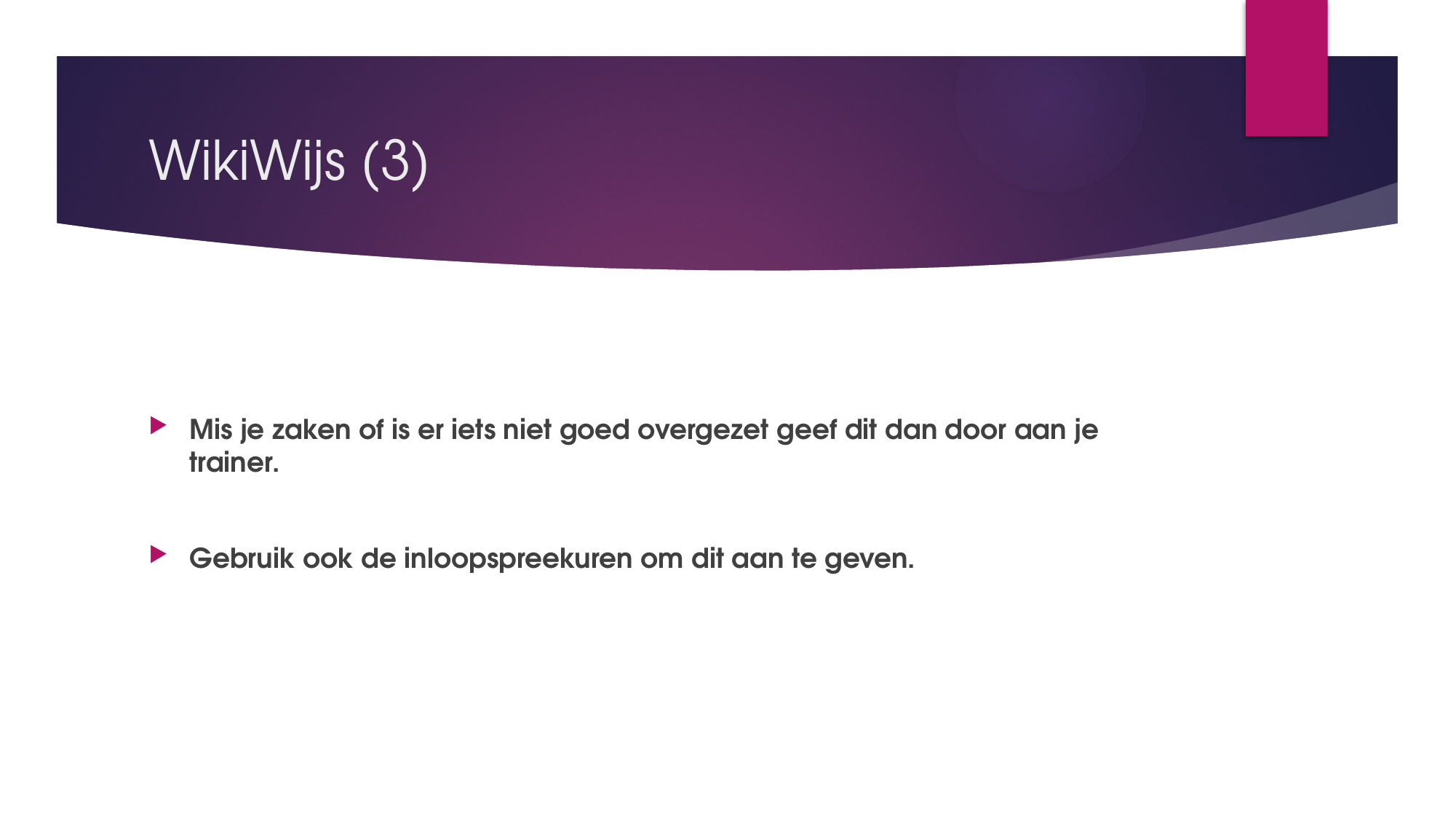

# WikiWijs (3)

Mis je zaken of is er iets niet goed overgezet geef dit dan door aan je trainer.

Gebruik ook de inloopspreekuren om dit aan te geven.